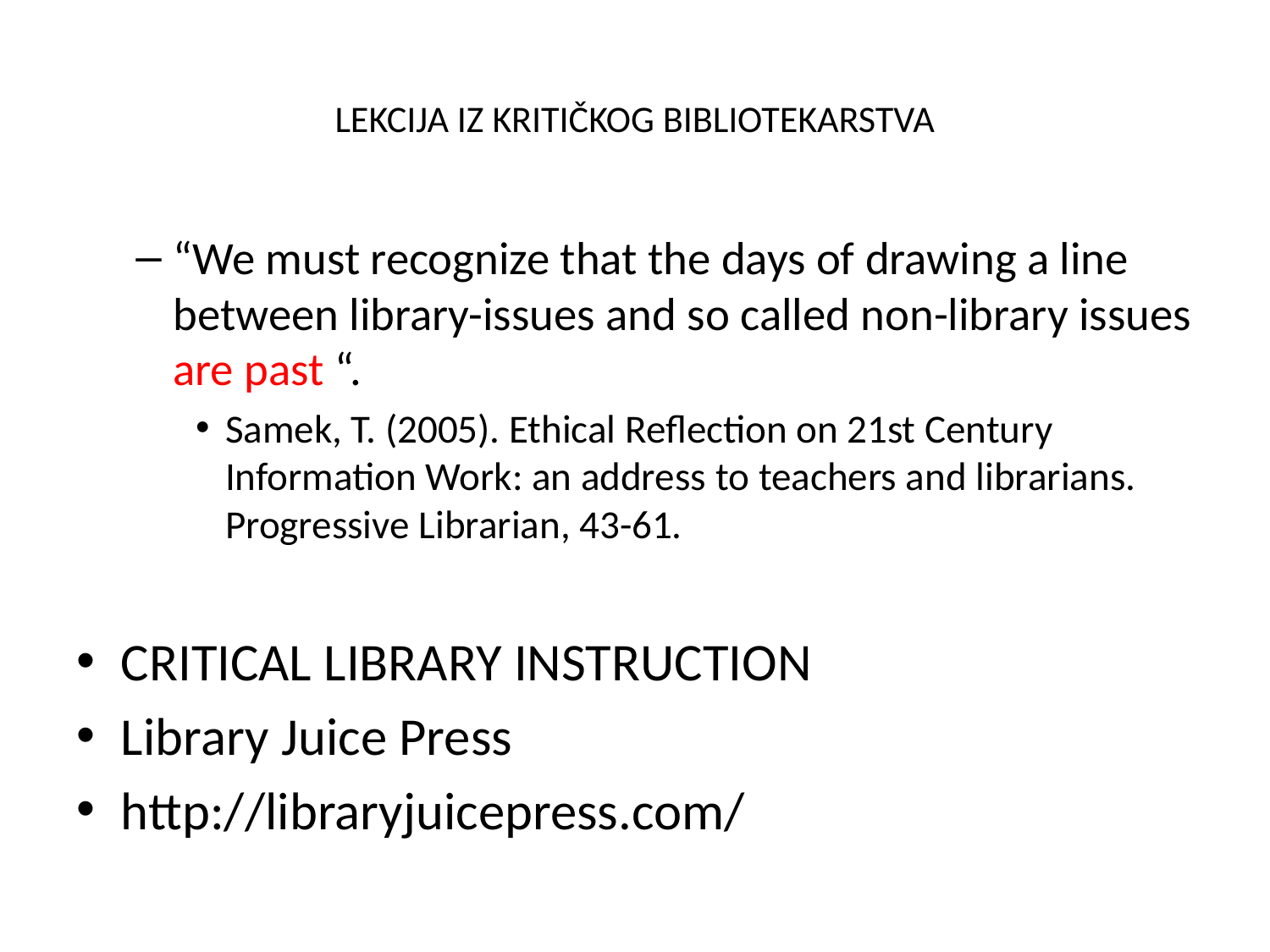

# LEKCIJA IZ KRITIČKOG BIBLIOTEKARSTVA
“We must recognize that the days of drawing a line between library-issues and so called non-library issues are past “.
Samek, T. (2005). Ethical Reflection on 21st Century Information Work: an address to teachers and librarians. Progressive Librarian, 43-61.

CRITICAL LIBRARY INSTRUCTION
Library Juice Press
http://libraryjuicepress.com/